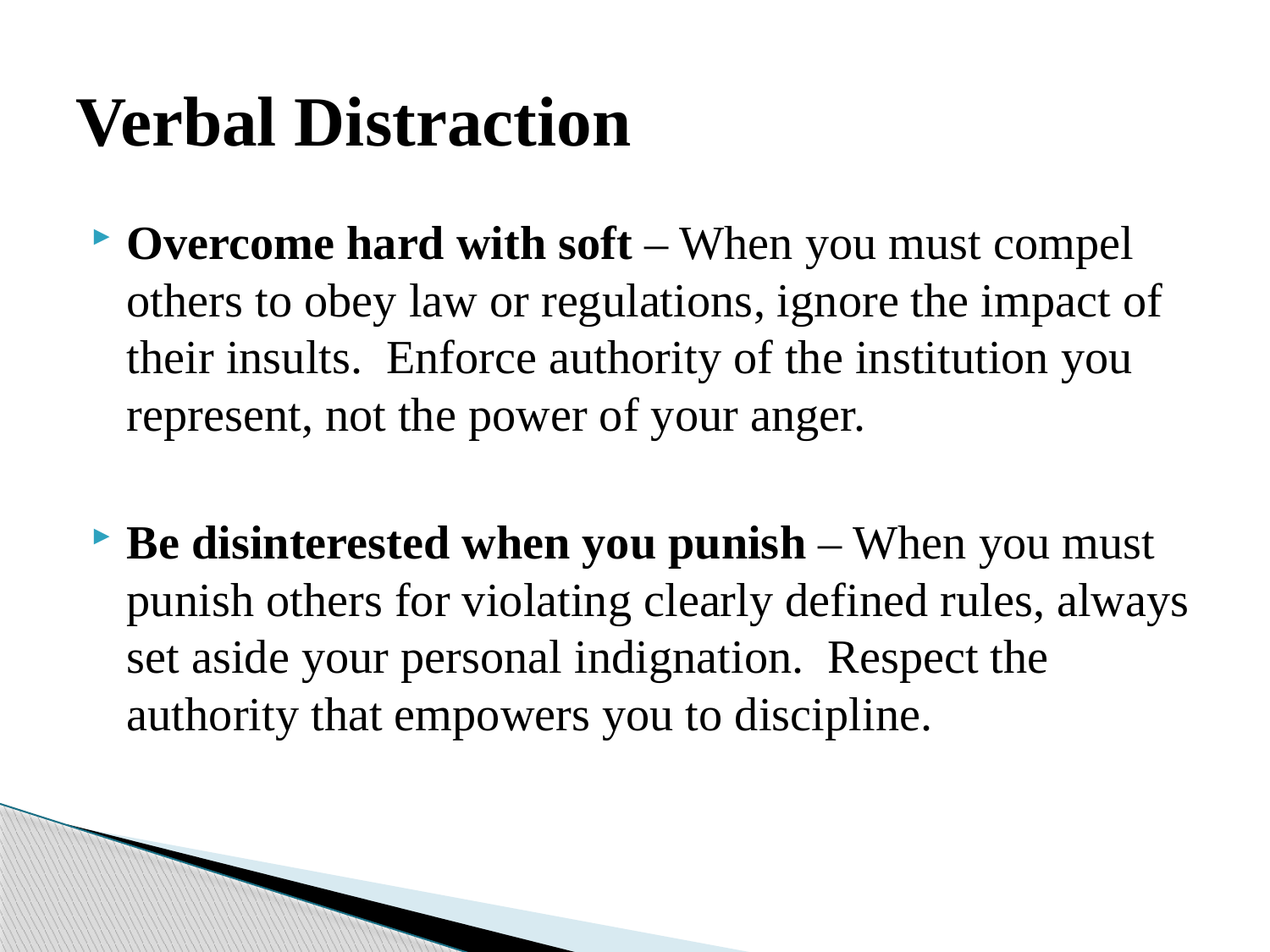

# Verbal Distraction
Overcome hard with soft – When you must compel others to obey law or regulations, ignore the impact of their insults.  Enforce authority of the institution you represent, not the power of your anger.

Be disinterested when you punish – When you must punish others for violating clearly defined rules, always set aside your personal indignation.  Respect the authority that empowers you to discipline.